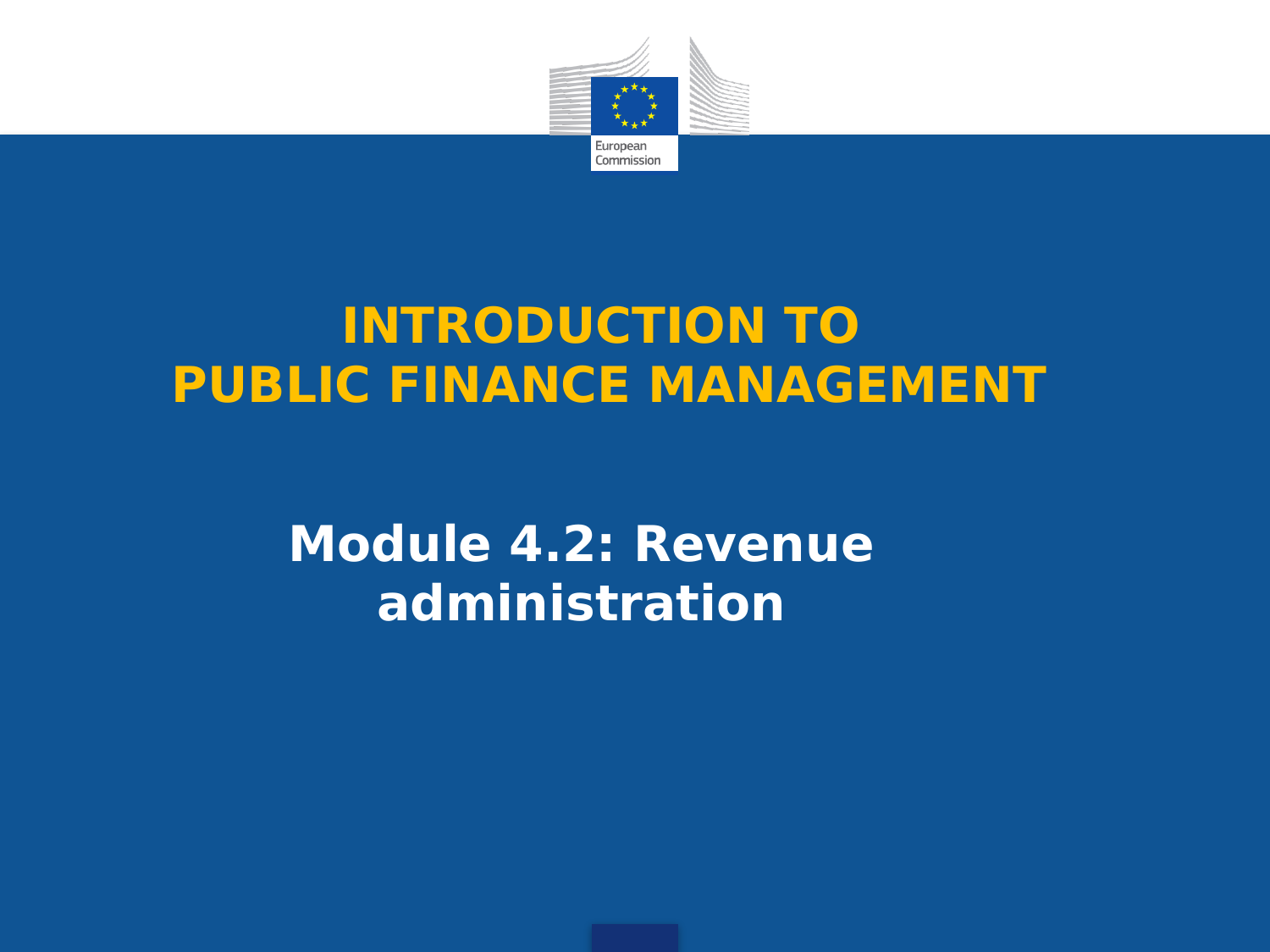

# INTRODUCTION TO PUBLIC FINANCE MANAGEMENT
Module 4.2: Revenue administration